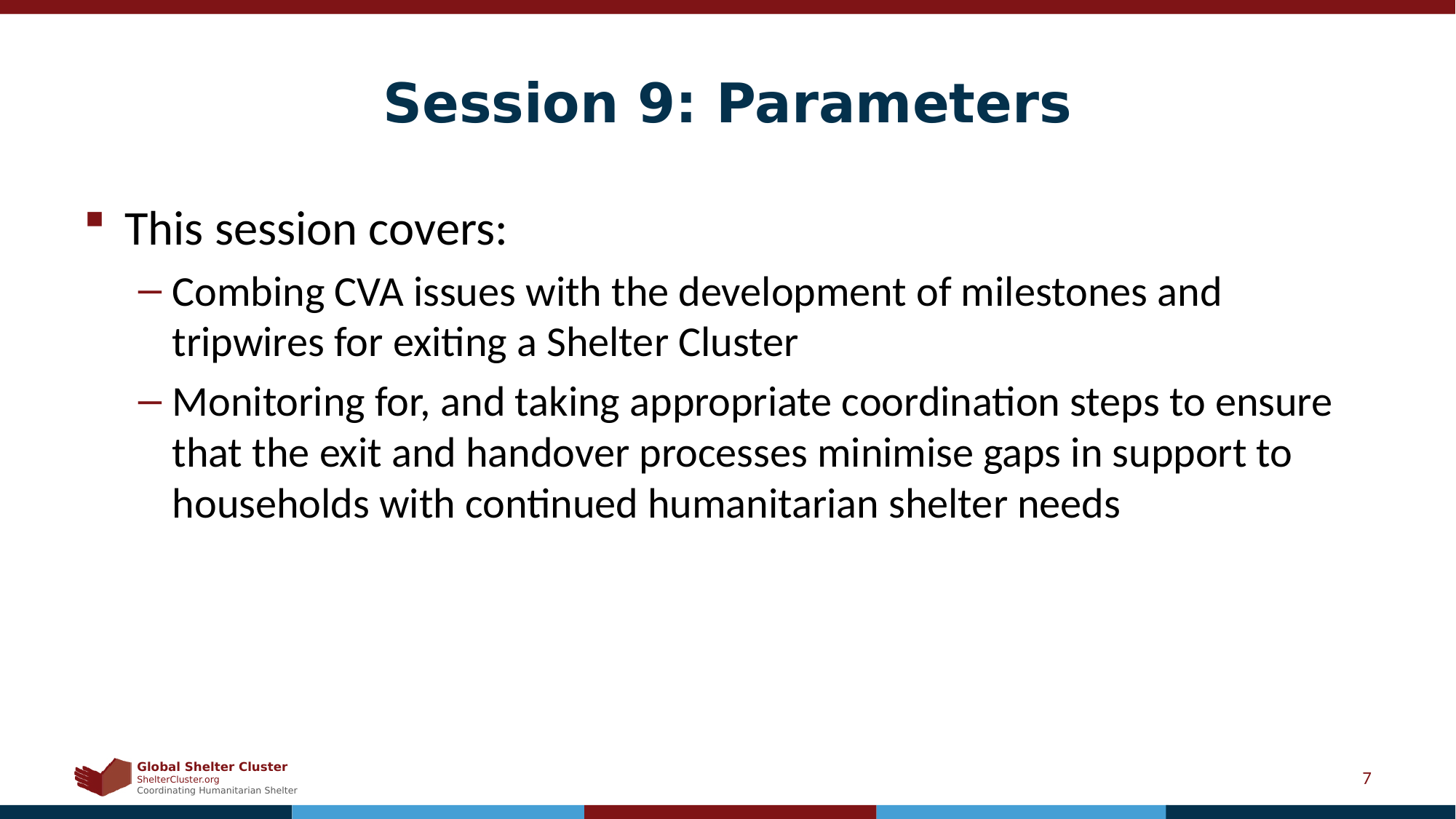

# Session 9: Parameters
This session covers:
Combing CVA issues with the development of milestones and tripwires for exiting a Shelter Cluster
Monitoring for, and taking appropriate coordination steps to ensure that the exit and handover processes minimise gaps in support to households with continued humanitarian shelter needs
7